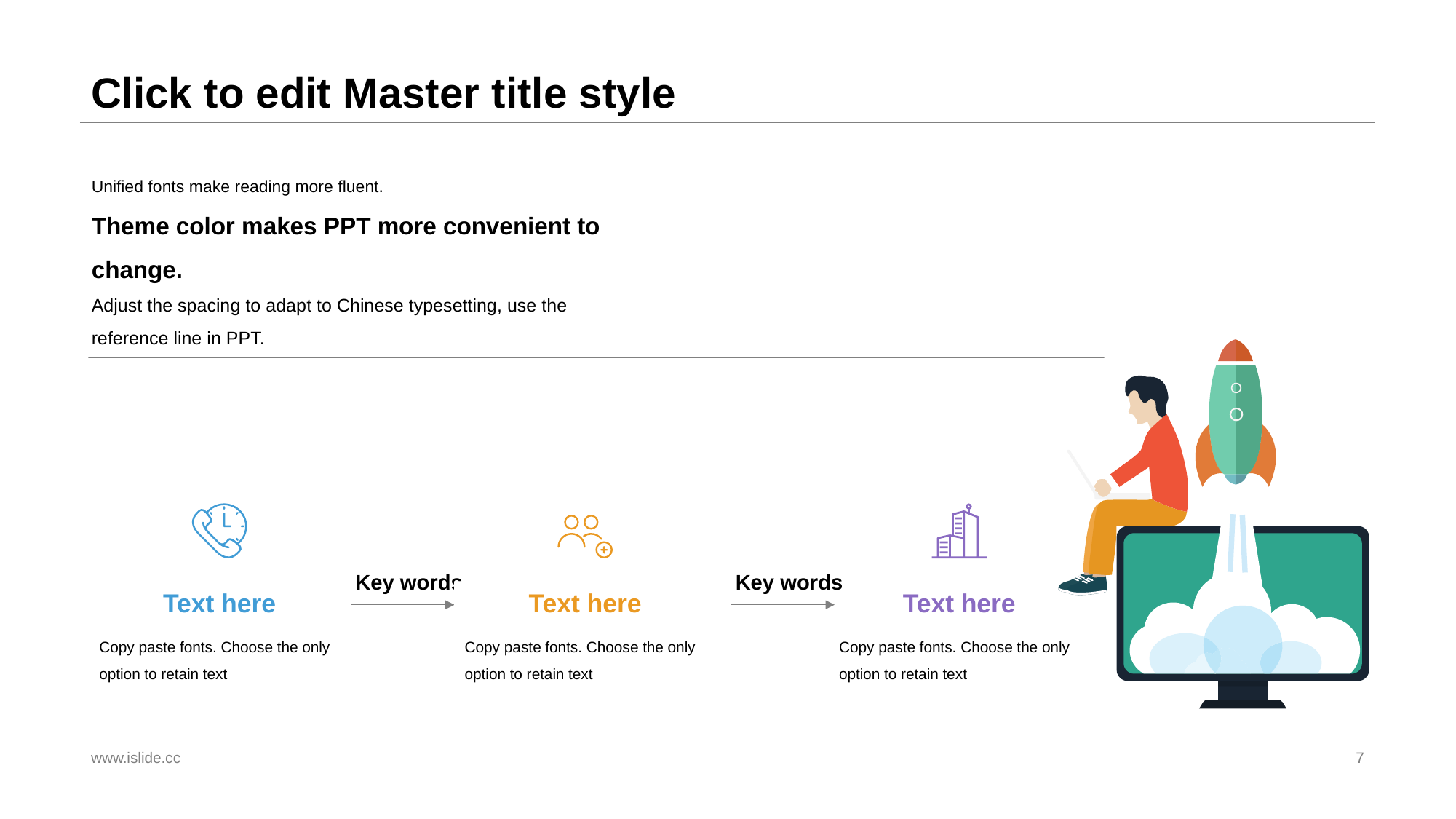

# Click to edit Master title style
Unified fonts make reading more fluent.
Theme color makes PPT more convenient to change.
Adjust the spacing to adapt to Chinese typesetting, use the reference line in PPT.

Key words
Key words

Text here
Text here
Text here

Copy paste fonts. Choose the only option to retain text
Copy paste fonts. Choose the only option to retain text
Copy paste fonts. Choose the only option to retain text

www.islide.cc
7